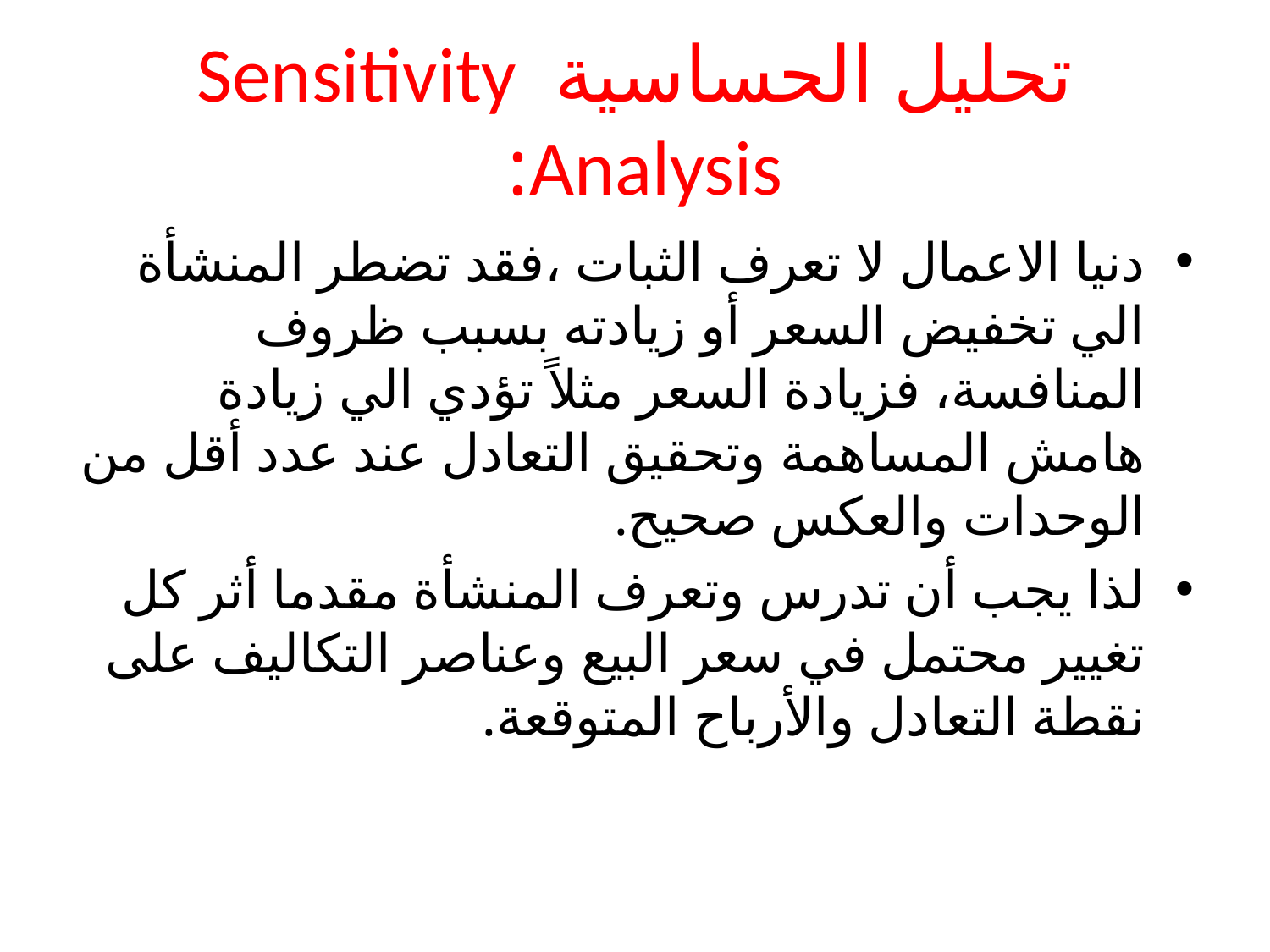

# تحليل الحساسية Sensitivity  Analysis:
دنيا الاعمال لا تعرف الثبات ،فقد تضطر المنشأة الي تخفيض السعر أو زيادته بسبب ظروف المنافسة، فزيادة السعر مثلاً تؤدي الي زيادة هامش المساهمة وتحقيق التعادل عند عدد أقل من الوحدات والعكس صحيح.
لذا يجب أن تدرس وتعرف المنشأة مقدما أثر كل تغيير محتمل في سعر البيع وعناصر التكاليف على نقطة التعادل والأرباح المتوقعة.